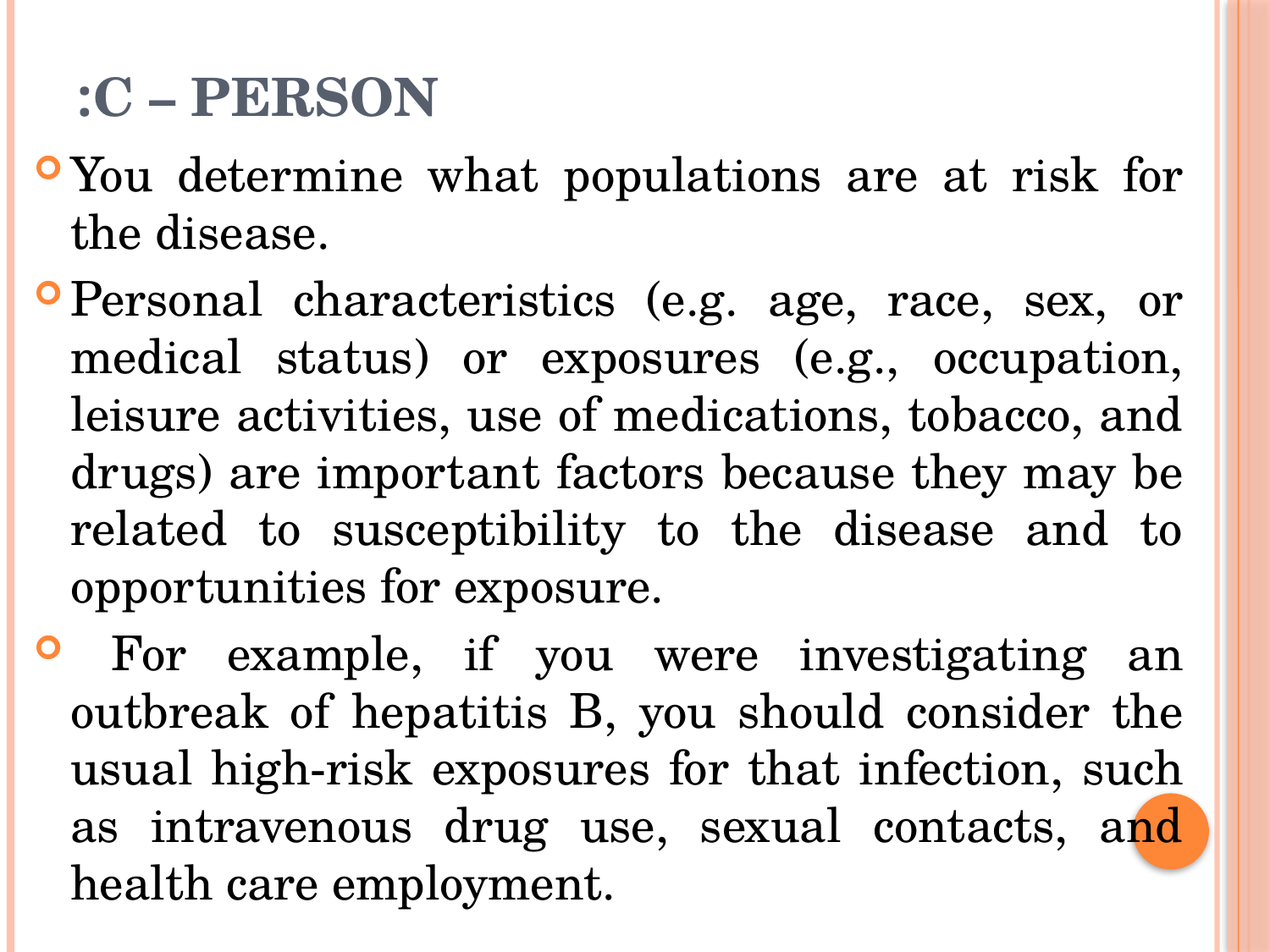

# C – Person:
You determine what populations are at risk for the disease.
Personal characteristics (e.g. age, race, sex, or medical status) or exposures (e.g., occupation, leisure activities, use of medications, tobacco, and drugs) are important factors because they may be related to susceptibility to the disease and to opportunities for exposure.
 For example, if you were investigating an outbreak of hepatitis B, you should consider the usual high-risk exposures for that infection, such as intravenous drug use, sexual contacts, and health care employment.